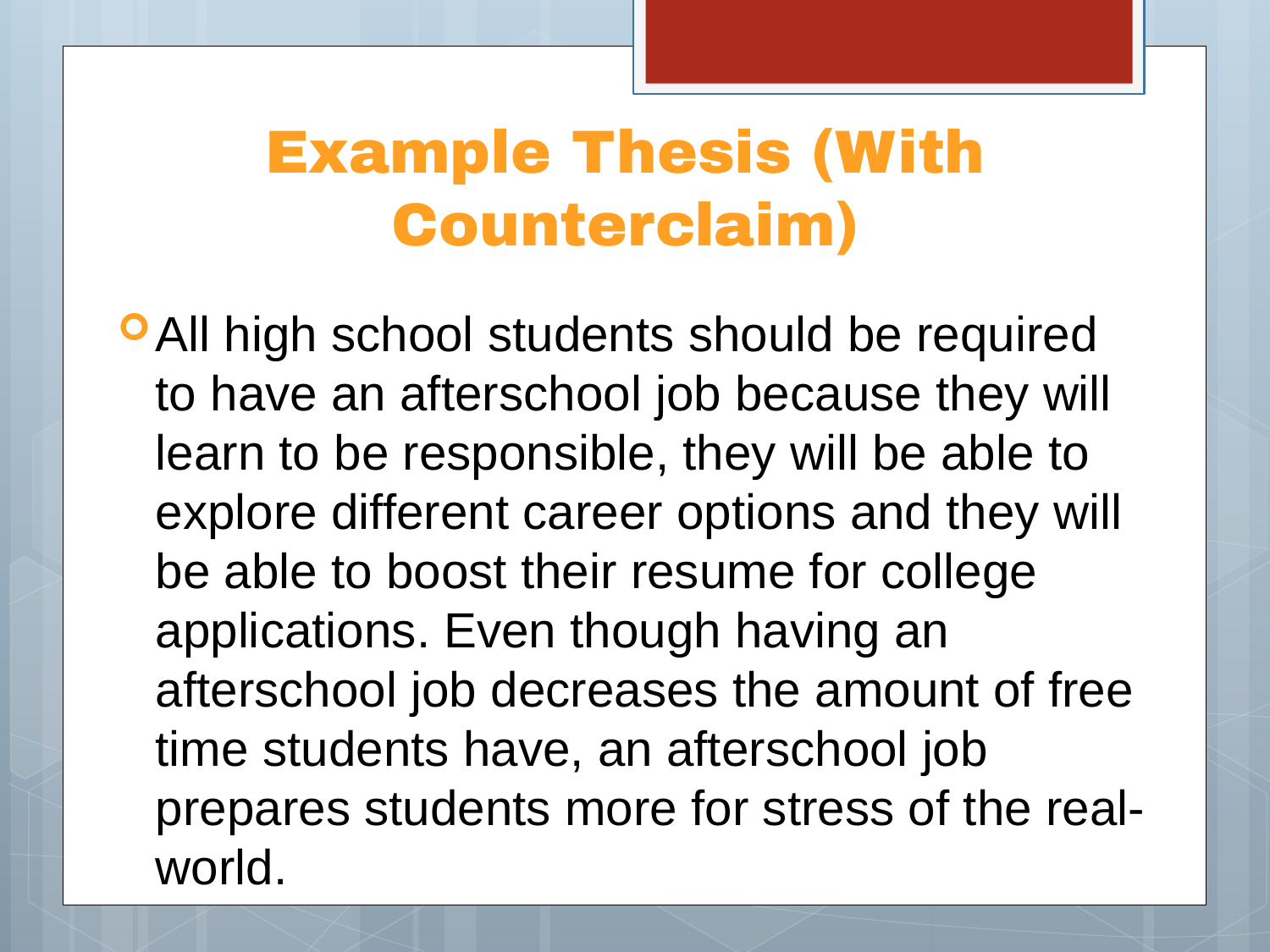

# Example Thesis (With Counterclaim)
All high school students should be required to have an afterschool job because they will learn to be responsible, they will be able to explore different career options and they will be able to boost their resume for college applications. Even though having an afterschool job decreases the amount of free time students have, an afterschool job prepares students more for stress of the real-world.